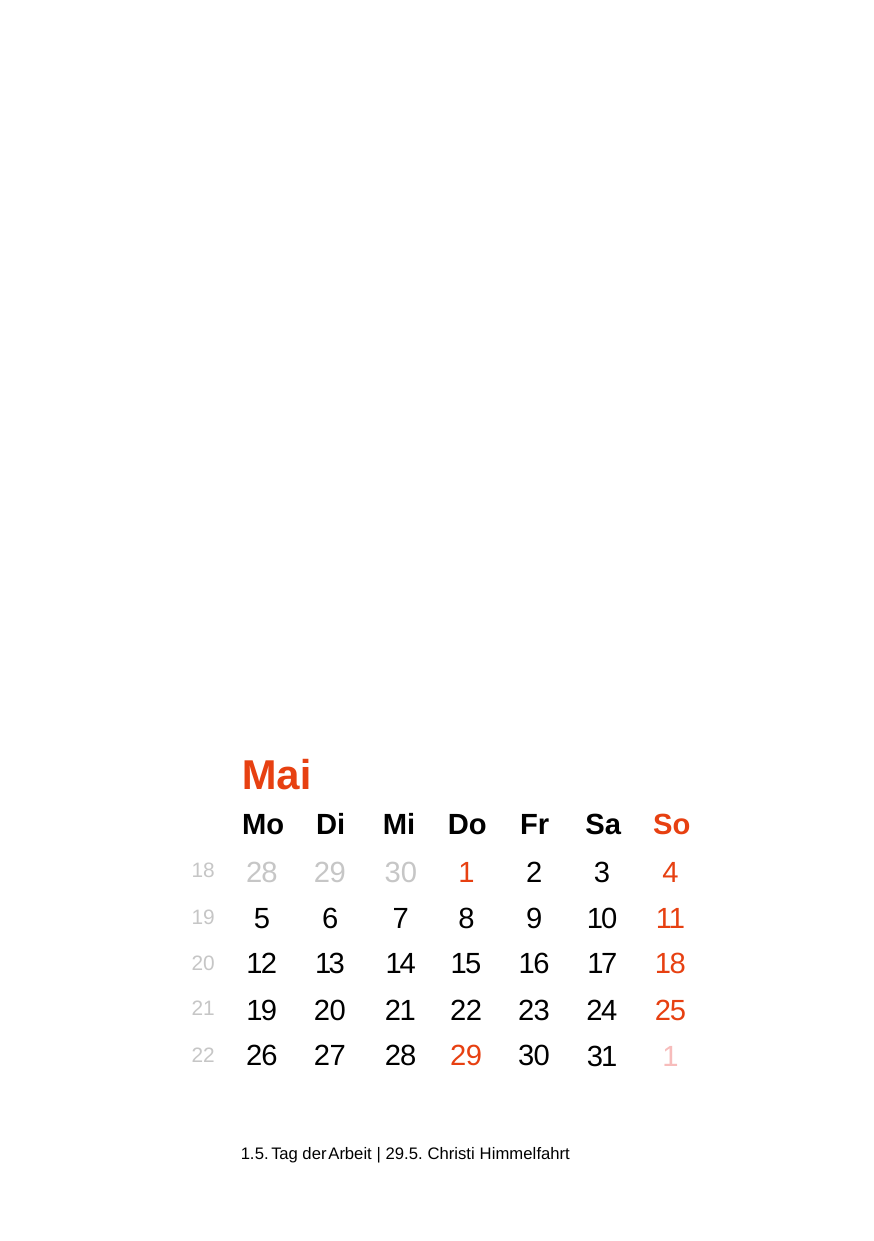

Mai
Mo
Di
Mi
Do
Fr
Sa
So
2
8
2
9
3
0
1
2
3
4
18
5
6
7
8
9
1
0
1
1
19
1
2
1
3
1
4
1
5
1
6
1
7
1
8
20
1
9
2
0
2
1
2
2
2
3
2
4
2
5
21
2
6
2
7
2
8
2
9
3
0
3
1
1
22
1.5.
T
ag der
Arbeit | 29.5. Christi Himmelfahrt